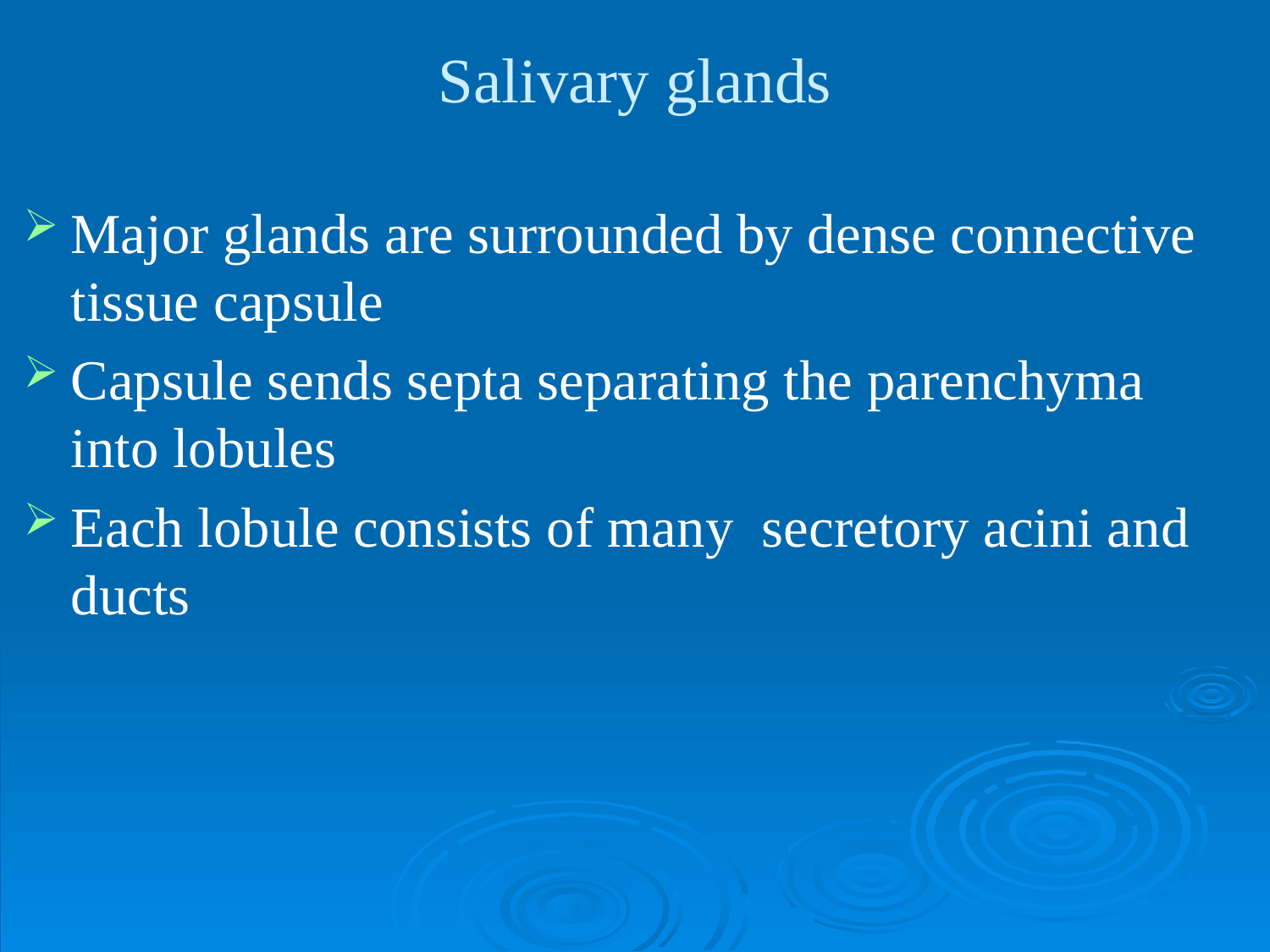

# Salivary glands
Major glands are surrounded by dense connective tissue capsule
Capsule sends septa separating the parenchyma into lobules
Each lobule consists of many  secretory acini and ducts